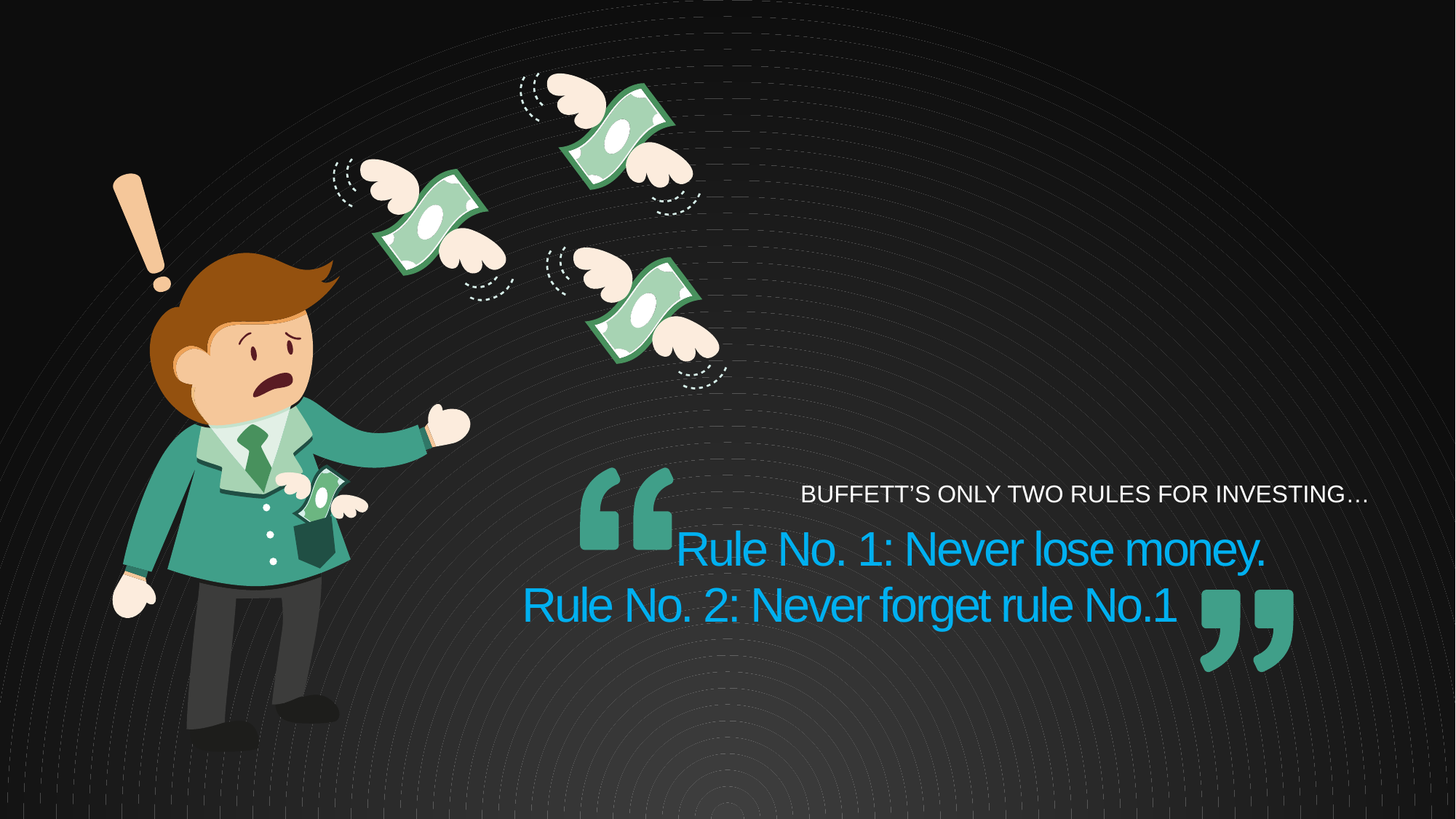

BUFFETT’S ONLY TWO RULES FOR INVESTING…
Rule No. 1: Never lose money.
Rule No. 2: Never forget rule No.1